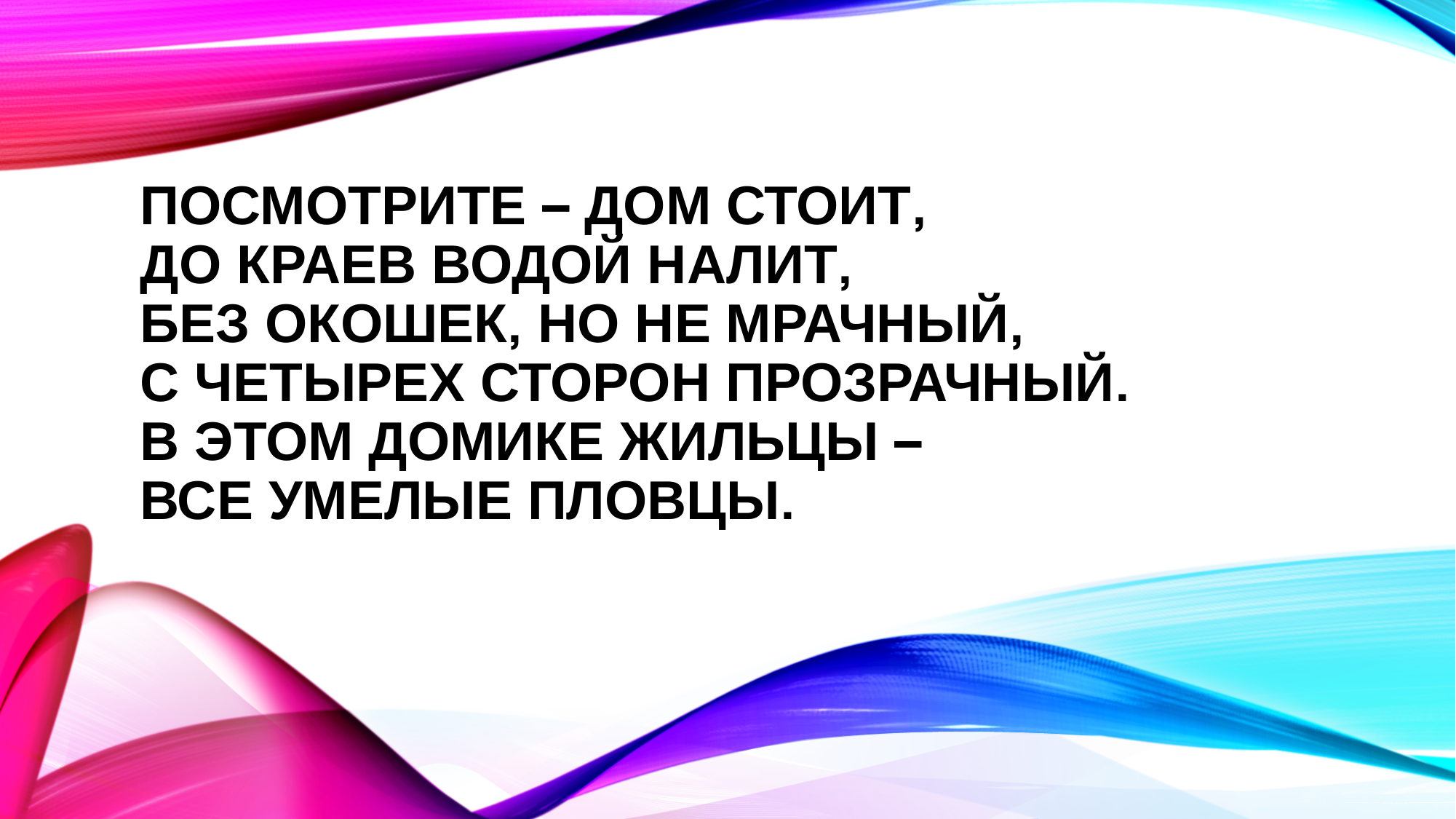

# Посмотрите – дом стоит, до краев водой налит, Без окошек, но не мрачный, С четырех сторон прозрачный. В этом домике жильцы – Все умелые пловцы.